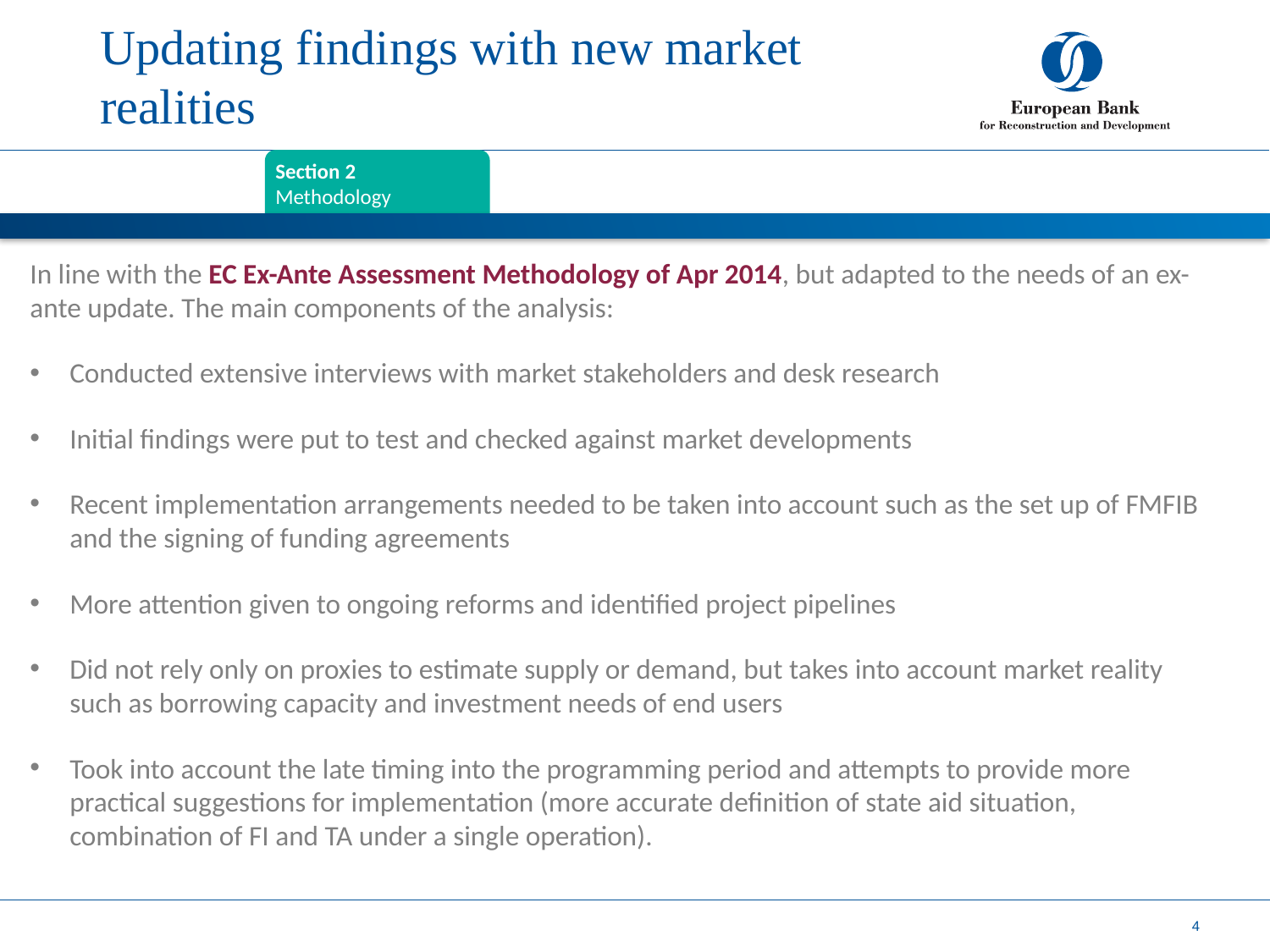

# Updating findings with new market realities
Section 2
Methodology

In line with the EC Ex-Ante Assessment Methodology of Apr 2014, but adapted to the needs of an ex-ante update. The main components of the analysis:
Conducted extensive interviews with market stakeholders and desk research
Initial findings were put to test and checked against market developments
Recent implementation arrangements needed to be taken into account such as the set up of FMFIB and the signing of funding agreements
More attention given to ongoing reforms and identified project pipelines
Did not rely only on proxies to estimate supply or demand, but takes into account market reality such as borrowing capacity and investment needs of end users
Took into account the late timing into the programming period and attempts to provide more practical suggestions for implementation (more accurate definition of state aid situation, combination of FI and TA under a single operation).
4